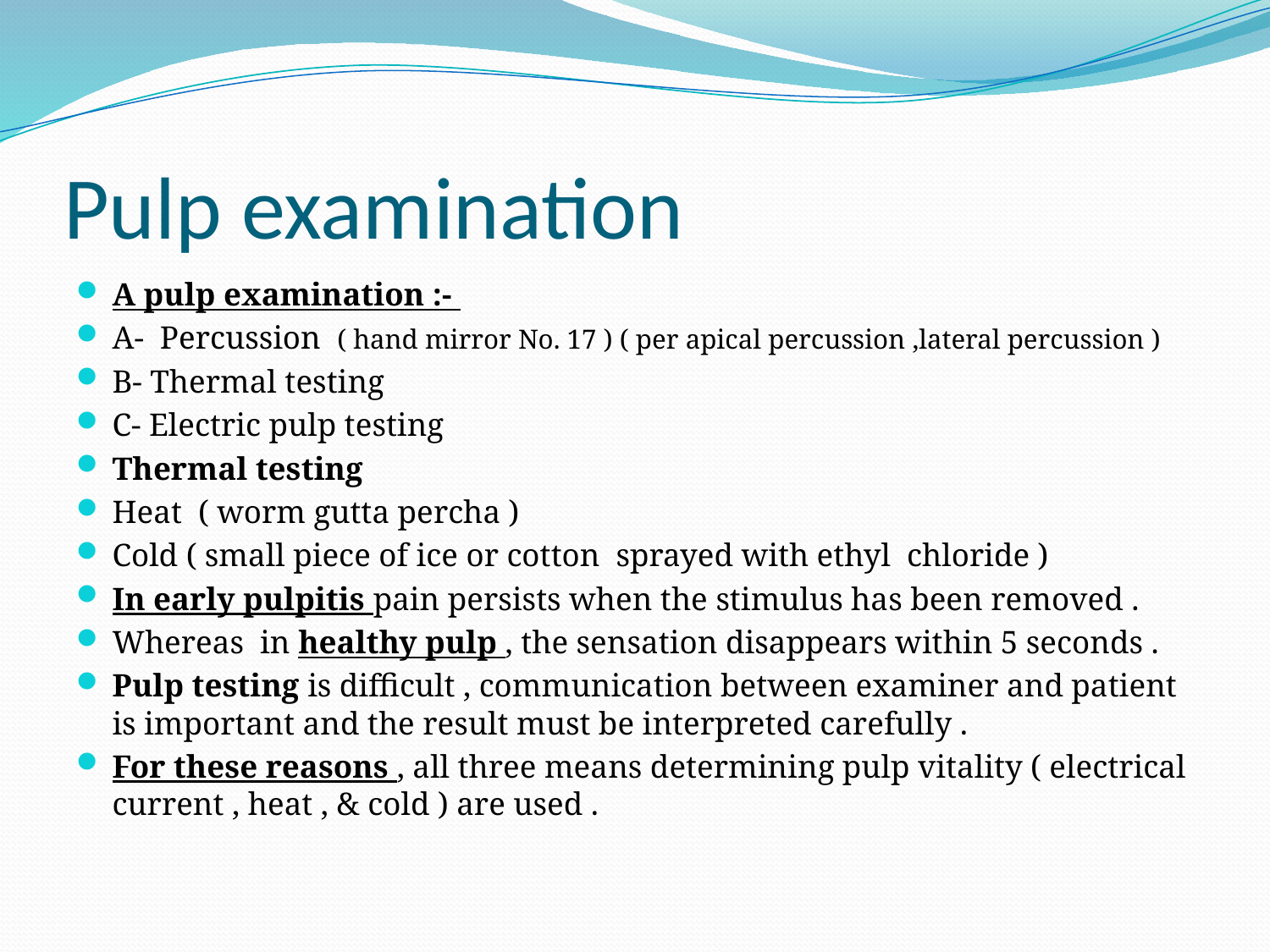

# Pulp examination
A pulp examination :-
A-  Percussion  ( hand mirror No. 17 ) ( per apical percussion ,lateral percussion )
B- Thermal testing
C- Electric pulp testing
Thermal testing
Heat  ( worm gutta percha )
Cold ( small piece of ice or cotton  sprayed with ethyl  chloride )
In early pulpitis pain persists when the stimulus has been removed .
Whereas  in healthy pulp , the sensation disappears within 5 seconds .
Pulp testing is difficult , communication between examiner and patient is important and the result must be interpreted carefully .
For these reasons , all three means determining pulp vitality ( electrical current , heat , & cold ) are used .